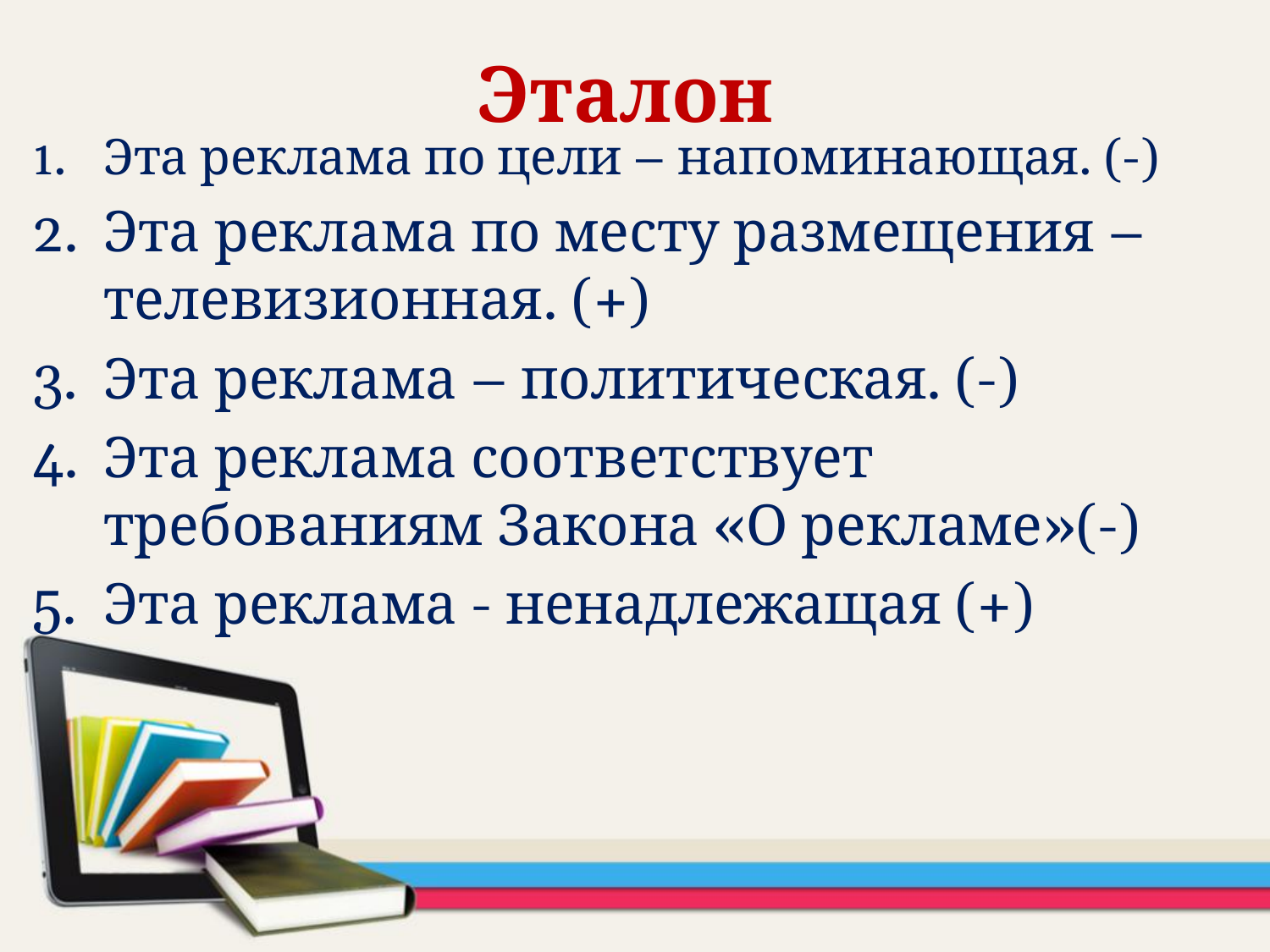

# Эталон
Эта реклама по цели – напоминающая. (-)
Эта реклама по месту размещения – телевизионная. (+)
Эта реклама – политическая. (-)
Эта реклама соответствует требованиям Закона «О рекламе»(-)
Эта реклама - ненадлежащая (+)